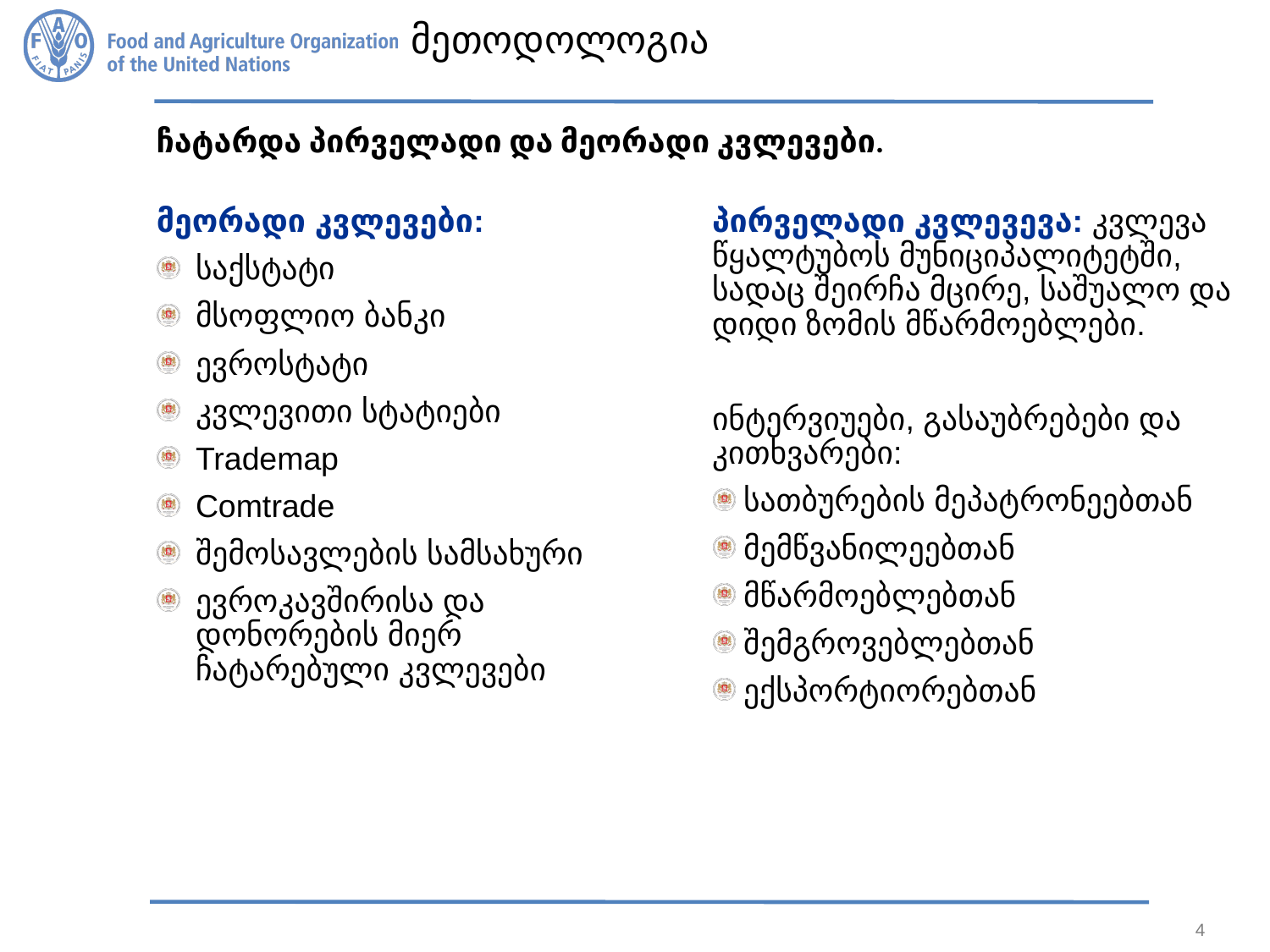

# მეთოდოლოგია
ჩატარდა პირველადი და მეორადი კვლევები.
მეორადი კვლევები:
საქსტატი
მსოფლიო ბანკი
ევროსტატი
კვლევითი სტატიები
Trademap
Comtrade
შემოსავლების სამსახური
ევროკავშირისა და დონორების მიერ ჩატარებული კვლევები
პირველადი კვლევევა: კვლევა წყალტუბოს მუნიციპალიტეტში, სადაც შეირჩა მცირე, საშუალო და დიდი ზომის მწარმოებლები.

ინტერვიუები, გასაუბრებები და კითხვარები:
სათბურების მეპატრონეებთან
მემწვანილეებთან
მწარმოებლებთან
შემგროვებლებთან
ექსპორტიორებთან

4